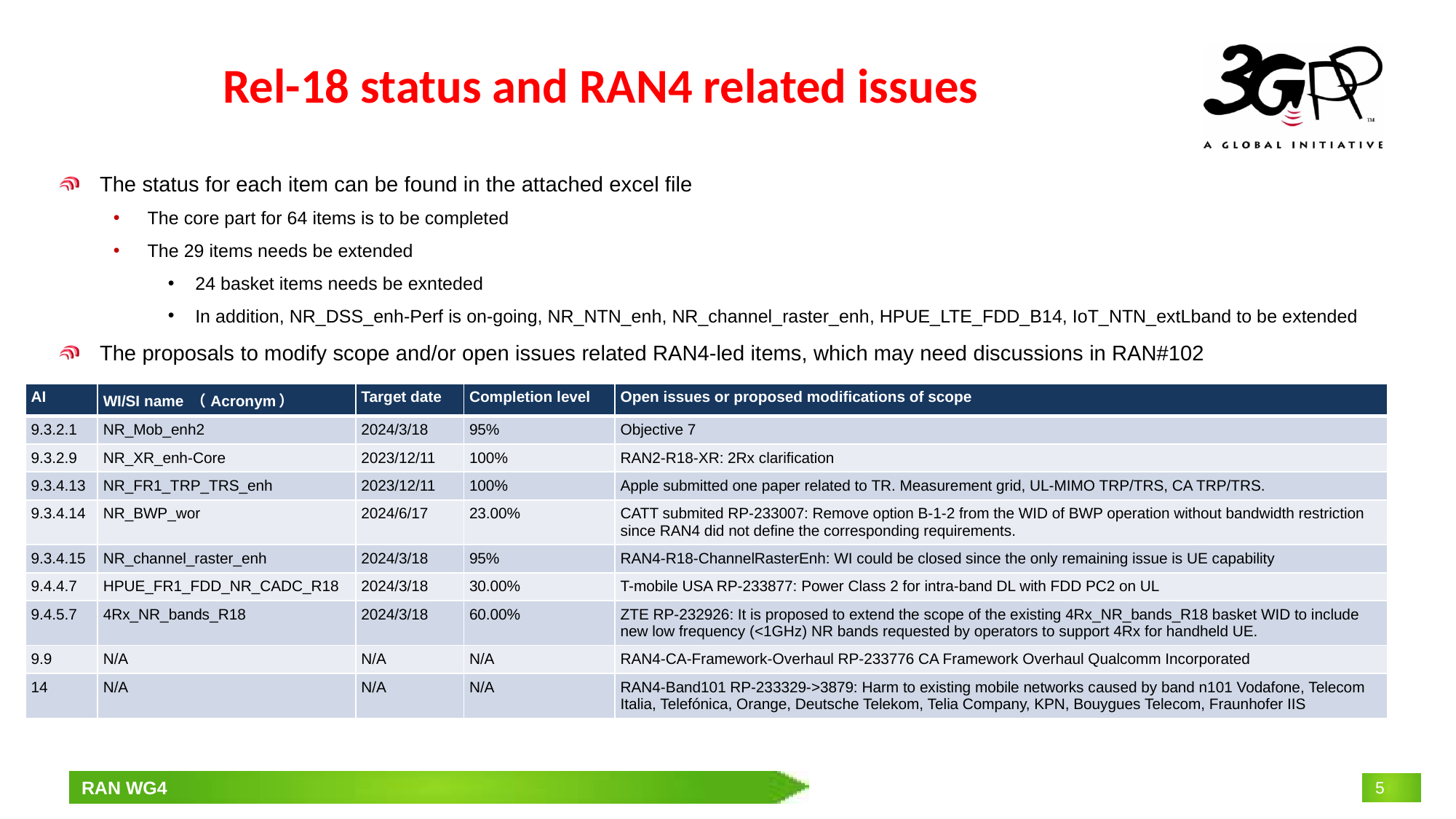

# Rel-18 status and RAN4 related issues
The status for each item can be found in the attached excel file
The core part for 64 items is to be completed
The 29 items needs be extended
24 basket items needs be exnteded
In addition, NR_DSS_enh-Perf is on-going, NR_NTN_enh, NR_channel_raster_enh, HPUE_LTE_FDD_B14, IoT_NTN_extLband to be extended
The proposals to modify scope and/or open issues related RAN4-led items, which may need discussions in RAN#102
| AI | WI/SI name （Acronym） | Target date | Completion level | Open issues or proposed modifications of scope |
| --- | --- | --- | --- | --- |
| 9.3.2.1 | NR\_Mob\_enh2 | 2024/3/18 | 95% | Objective 7 |
| 9.3.2.9 | NR\_XR\_enh-Core | 2023/12/11 | 100% | RAN2-R18-XR: 2Rx clarification |
| 9.3.4.13 | NR\_FR1\_TRP\_TRS\_enh | 2023/12/11 | 100% | Apple submitted one paper related to TR. Measurement grid, UL-MIMO TRP/TRS, CA TRP/TRS. |
| 9.3.4.14 | NR\_BWP\_wor | 2024/6/17 | 23.00% | CATT submited RP-233007: Remove option B-1-2 from the WID of BWP operation without bandwidth restriction since RAN4 did not define the corresponding requirements. |
| 9.3.4.15 | NR\_channel\_raster\_enh | 2024/3/18 | 95% | RAN4-R18-ChannelRasterEnh: WI could be closed since the only remaining issue is UE capability |
| 9.4.4.7 | HPUE\_FR1\_FDD\_NR\_CADC\_R18 | 2024/3/18 | 30.00% | T-mobile USA RP-233877: Power Class 2 for intra-band DL with FDD PC2 on UL |
| 9.4.5.7 | 4Rx\_NR\_bands\_R18 | 2024/3/18 | 60.00% | ZTE RP-232926: It is proposed to extend the scope of the existing 4Rx\_NR\_bands\_R18 basket WID to include new low frequency (<1GHz) NR bands requested by operators to support 4Rx for handheld UE. |
| 9.9 | N/A | N/A | N/A | RAN4-CA-Framework-Overhaul RP-233776 CA Framework Overhaul Qualcomm Incorporated |
| 14 | N/A | N/A | N/A | RAN4-Band101 RP-233329->3879: Harm to existing mobile networks caused by band n101 Vodafone, Telecom Italia, Telefónica, Orange, Deutsche Telekom, Telia Company, KPN, Bouygues Telecom, Fraunhofer IIS |